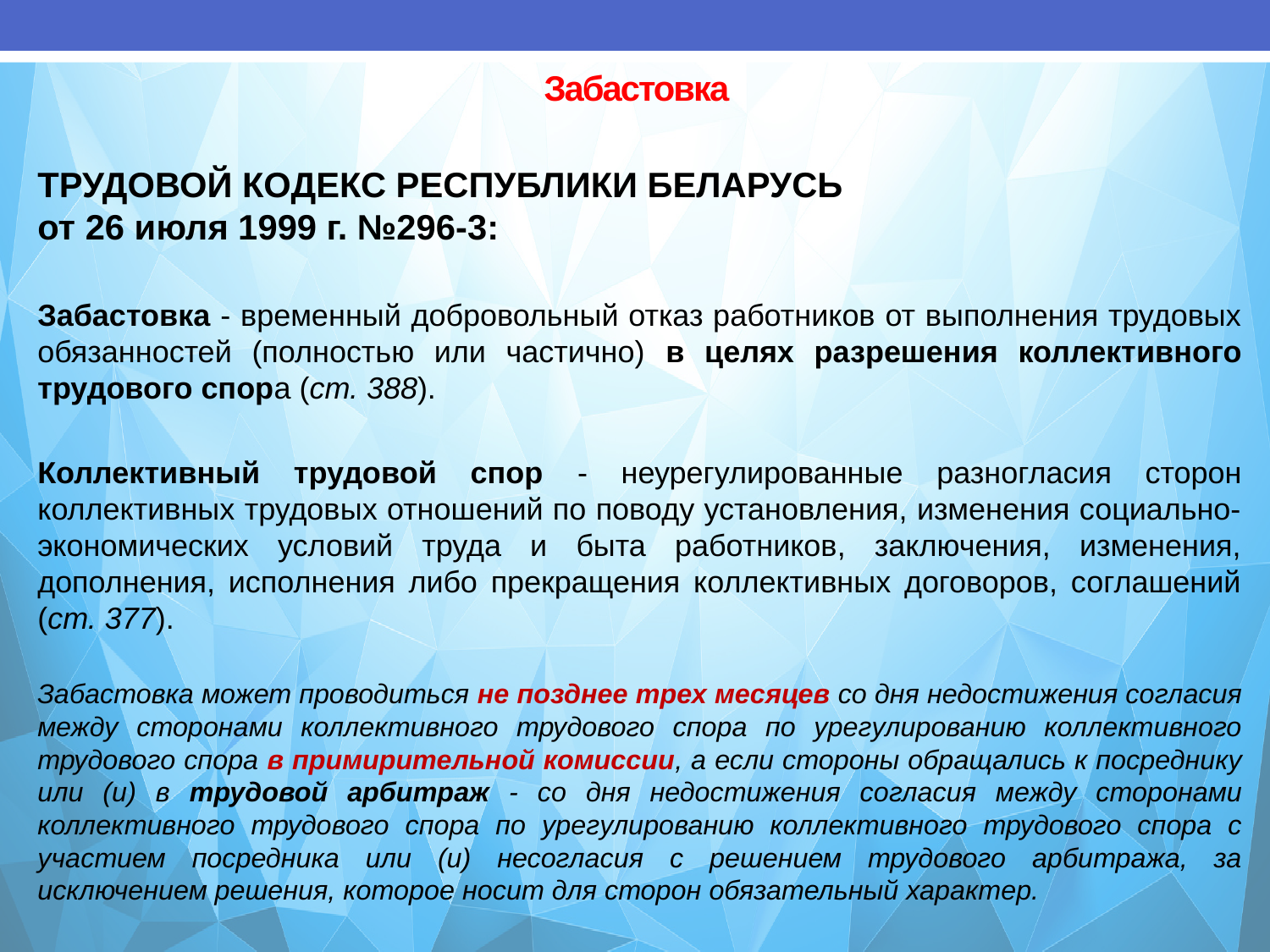

# Забастовка
ТРУДОВОЙ КОДЕКС РЕСПУБЛИКИ БЕЛАРУСЬ
от 26 июля 1999 г. №296-3:

Забастовка - временный добровольный отказ работников от выполнения трудовых обязанностей (полностью или частично) в целях разрешения коллективного трудового спора (ст. 388).

Коллективный трудовой спор - неурегулированные разногласия сторон коллективных трудовых отношений по поводу установления, изменения социально-экономических условий труда и быта работников, заключения, изменения, дополнения, исполнения либо прекращения коллективных договоров, соглашений (ст. 377).

Забастовка может проводиться не позднее трех месяцев со дня недостижения согласия между сторонами коллективного трудового спора по урегулированию коллективного трудового спора в примирительной комиссии, а если стороны обращались к посреднику или (и) в трудовой арбитраж - со дня недостижения согласия между сторонами коллективного трудового спора по урегулированию коллективного трудового спора с участием посредника или (и) несогласия с решением трудового арбитража, за исключением решения, которое носит для сторон обязательный характер.